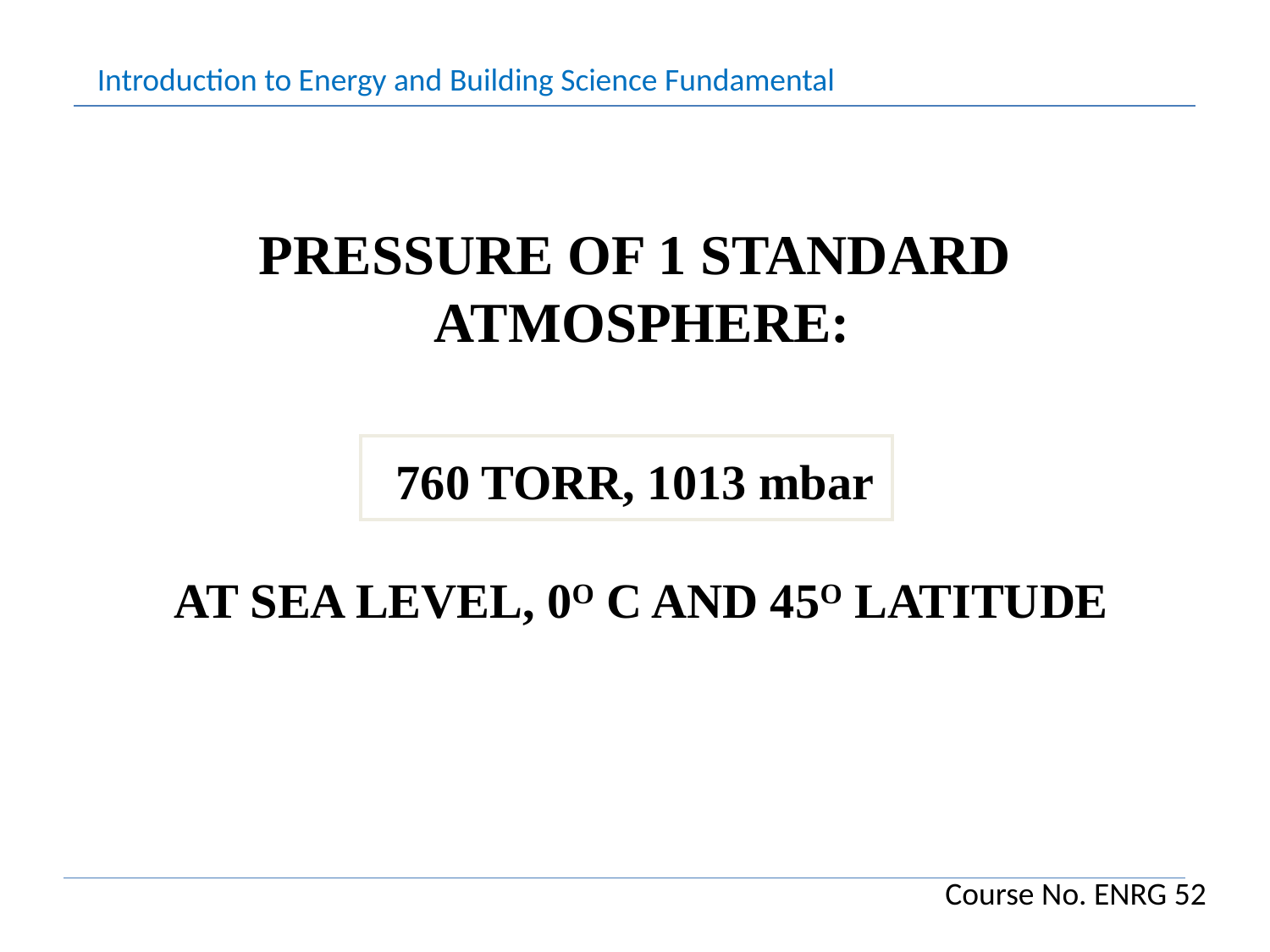

PRESSURE OF 1 STANDARD
 ATMOSPHERE:

760 TORR, 1013 mbar

 AT SEA LEVEL, 0O C AND 45O LATITUDE